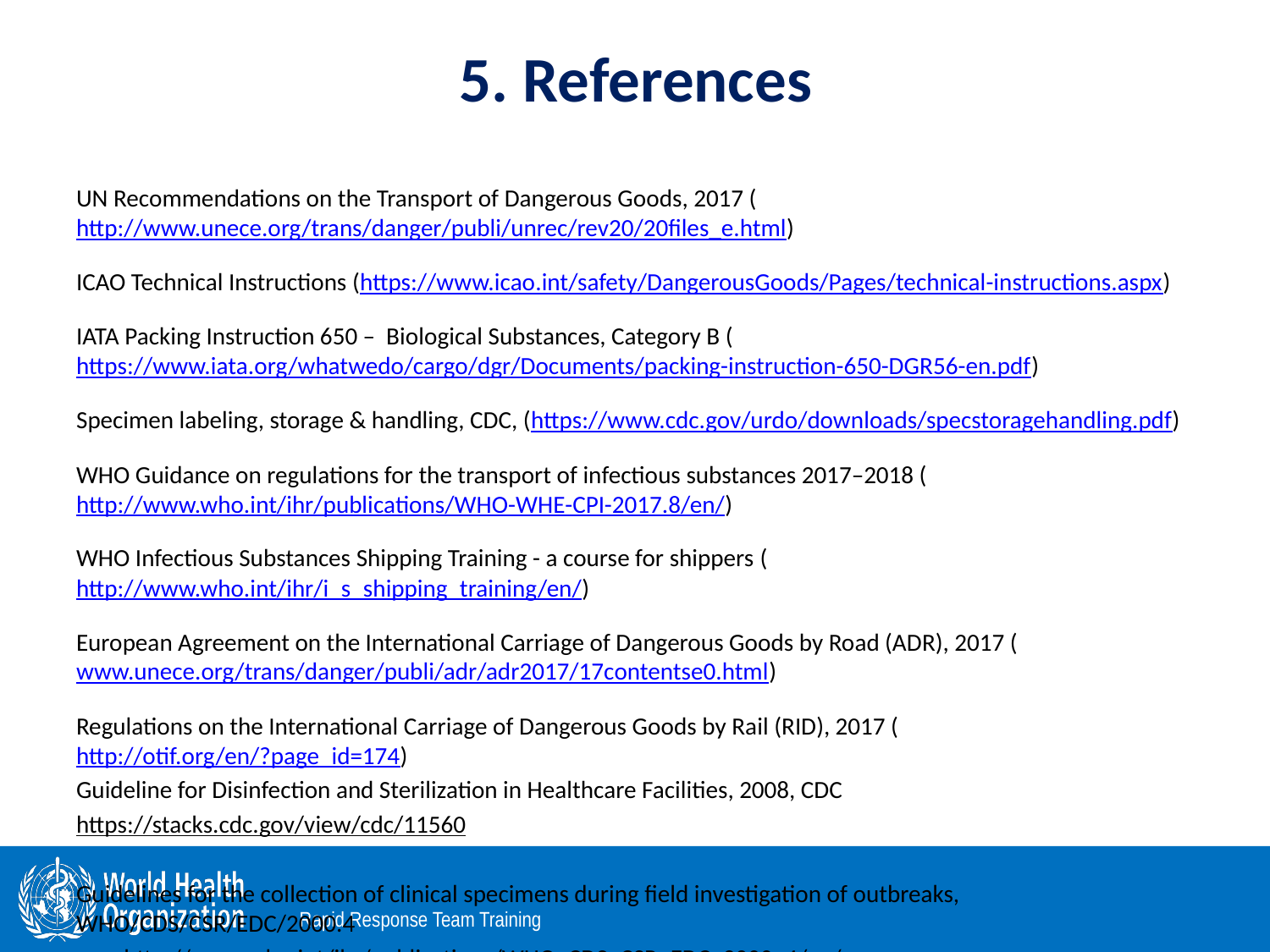

# 5. References
UN Recommendations on the Transport of Dangerous Goods, 2017 (http://www.unece.org/trans/danger/publi/unrec/rev20/20files_e.html)

ICAO Technical Instructions (https://www.icao.int/safety/DangerousGoods/Pages/technical-instructions.aspx)

IATA Packing Instruction 650 –  Biological Substances, Category B (https://www.iata.org/whatwedo/cargo/dgr/Documents/packing-instruction-650-DGR56-en.pdf)

Specimen labeling, storage & handling, CDC, (https://www.cdc.gov/urdo/downloads/specstoragehandling.pdf)

WHO Guidance on regulations for the transport of infectious substances 2017–2018 (http://www.who.int/ihr/publications/WHO-WHE-CPI-2017.8/en/)

WHO Infectious Substances Shipping Training - a course for shippers (http://www.who.int/ihr/i_s_shipping_training/en/)

European Agreement on the International Carriage of Dangerous Goods by Road (ADR), 2017 (www.unece.org/trans/danger/publi/adr/adr2017/17contentse0.html)

Regulations on the International Carriage of Dangerous Goods by Rail (RID), 2017 (http://otif.org/en/?page_id=174)
Guideline for Disinfection and Sterilization in Healthcare Facilities, 2008, CDC
https://stacks.cdc.gov/view/cdc/11560

Guidelines for the collection of clinical specimens during field investigation of outbreaks, WHO/CDS/CSR/EDC/2000.4
http://www.who.int/ihr/publications/WHO_CDS_CSR_EDC_2000_4/en/

CDC Infectious Diseases Laboratories Test Directory, https://www.cdc.gov/laboratory/specimen-submission/list.html

Ebola outbreak, laboratory technical guidances, 2014 (http://www.who.int/csr/resources/publications/ebola/surveillance/en/index2.html)